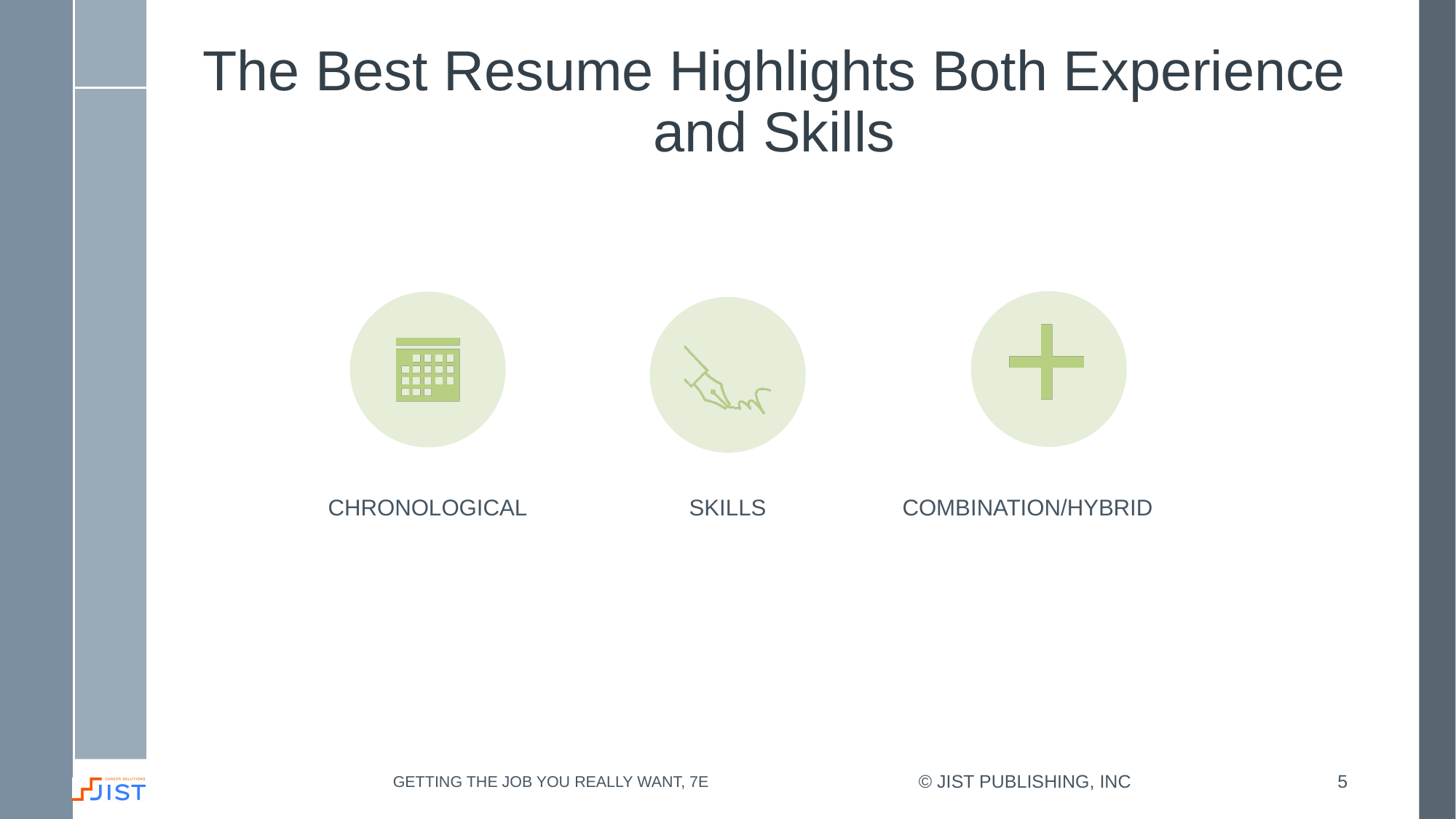

# The Best Resume Highlights Both Experience and Skills
Chronological
skills
Combination/hybrid
Getting the job you really want, 7e
© JIST Publishing, Inc
5